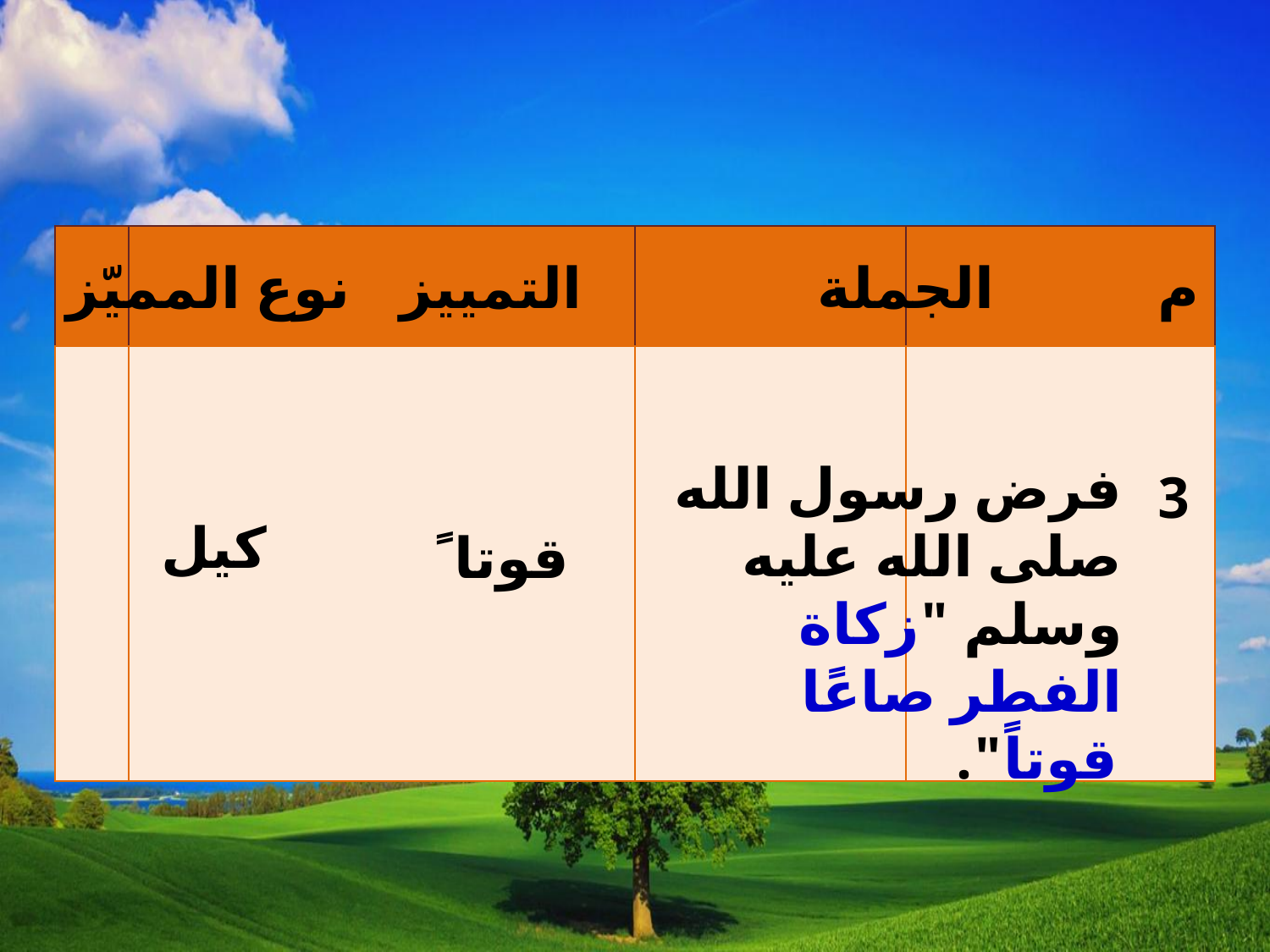

|  |  |  |  |
| --- | --- | --- | --- |
|  |  |  |  |
نوع المميّز
التمييز
الجملة
م
فرض رسول الله صلى الله عليه وسلم "زكاة الفطر صاعًا قوتاً".
3
كيل
قوتا ً